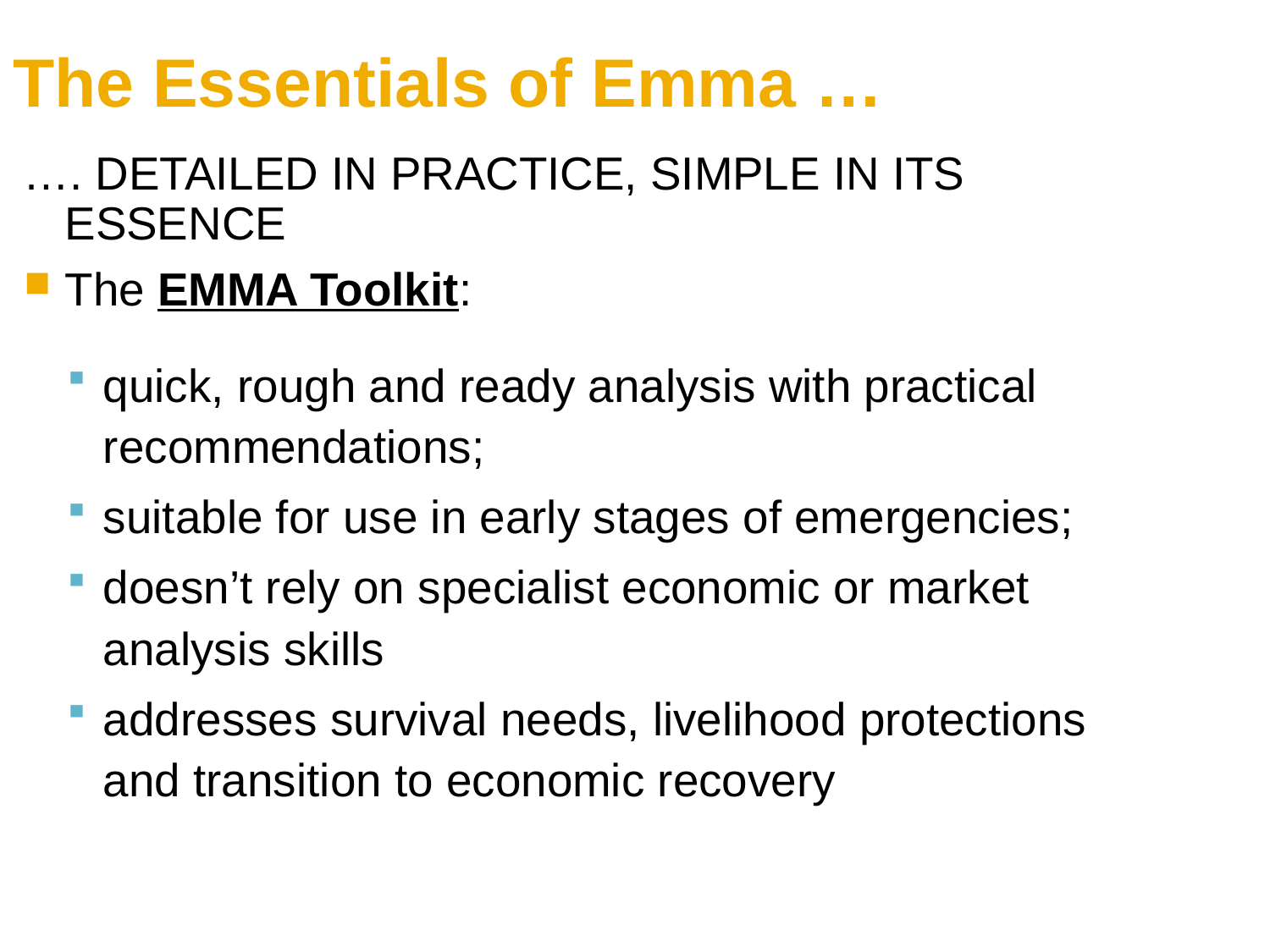

The Essentials of Emma …
…. DETAILED IN PRACTICE, SIMPLE IN ITS ESSENCE

The EMMA Toolkit:

quick, rough and ready analysis with practical recommendations;
suitable for use in early stages of emergencies;
doesn’t rely on specialist economic or market analysis skills
addresses survival needs, livelihood protections and transition to economic recovery